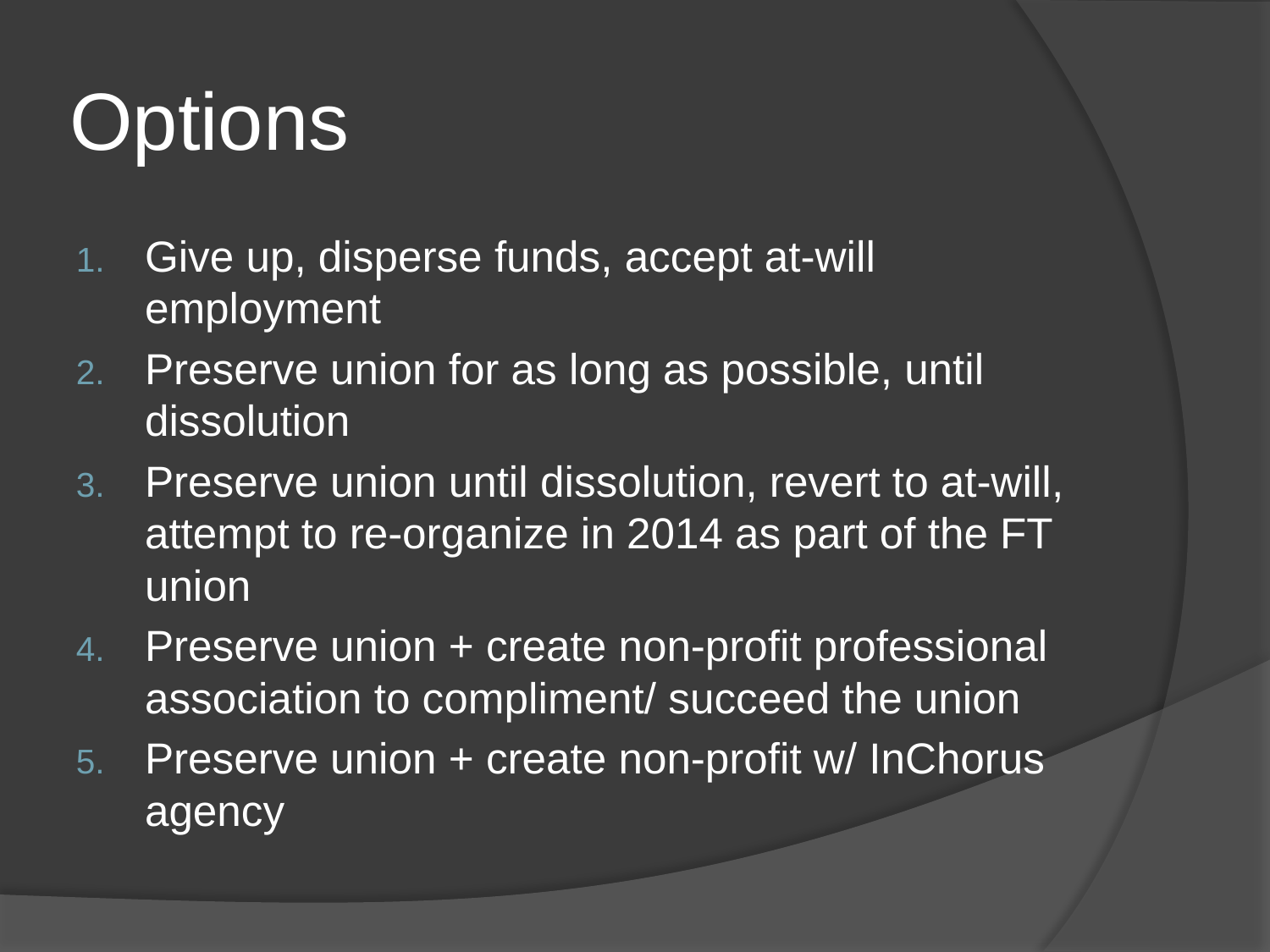

# Options
Give up, disperse funds, accept at-will employment
Preserve union for as long as possible, until dissolution
Preserve union until dissolution, revert to at-will, attempt to re-organize in 2014 as part of the FT union
Preserve union + create non-profit professional association to compliment/ succeed the union
Preserve union + create non-profit w/ InChorus agency